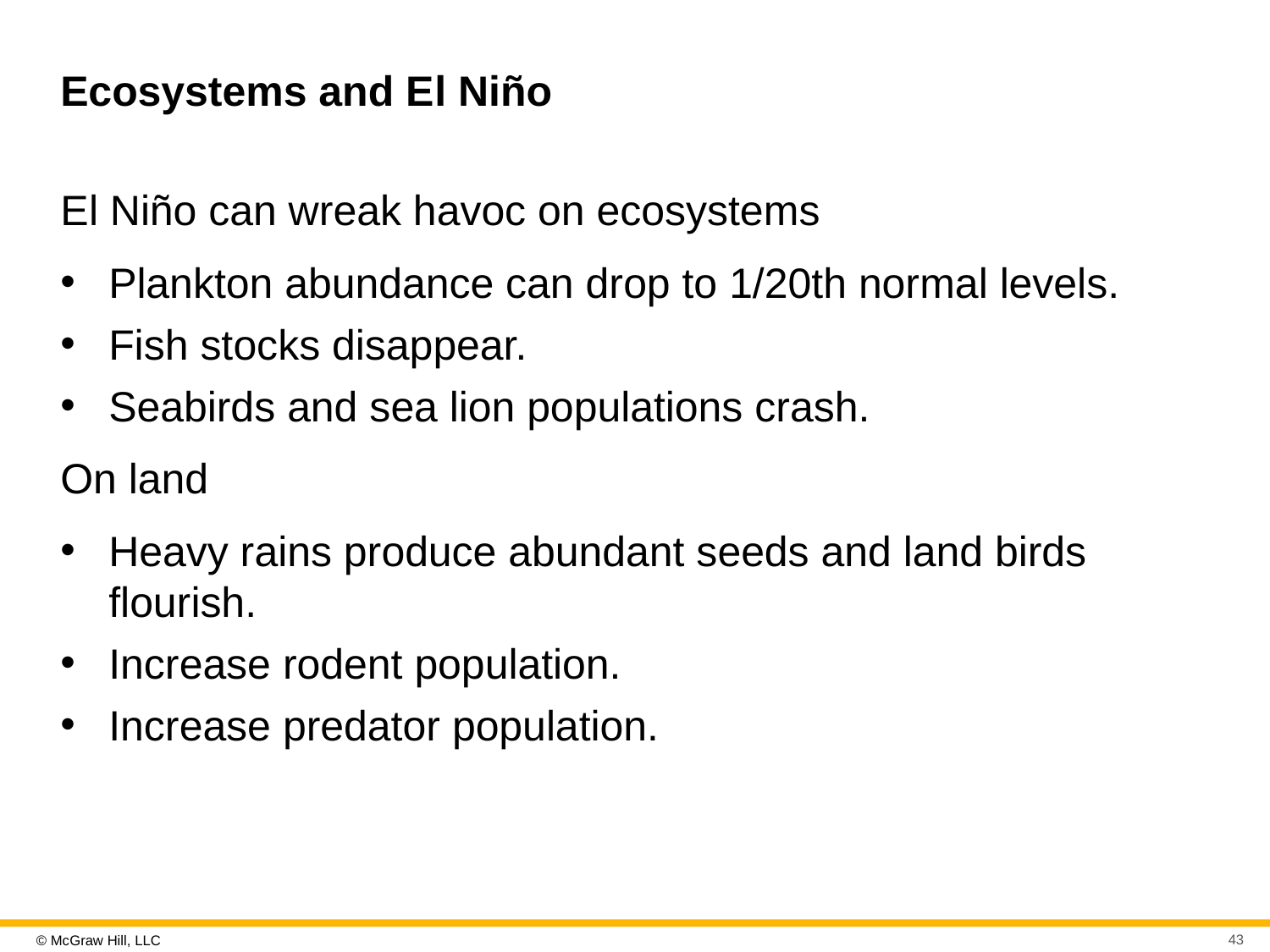

# Ecosystems and E l Niño
E l Niño can wreak havoc on ecosystems
Plankton abundance can drop to 1/20th normal levels.
Fish stocks disappear.
Seabirds and sea lion populations crash.
On land
Heavy rains produce abundant seeds and land birds flourish.
Increase rodent population.
Increase predator population.
43